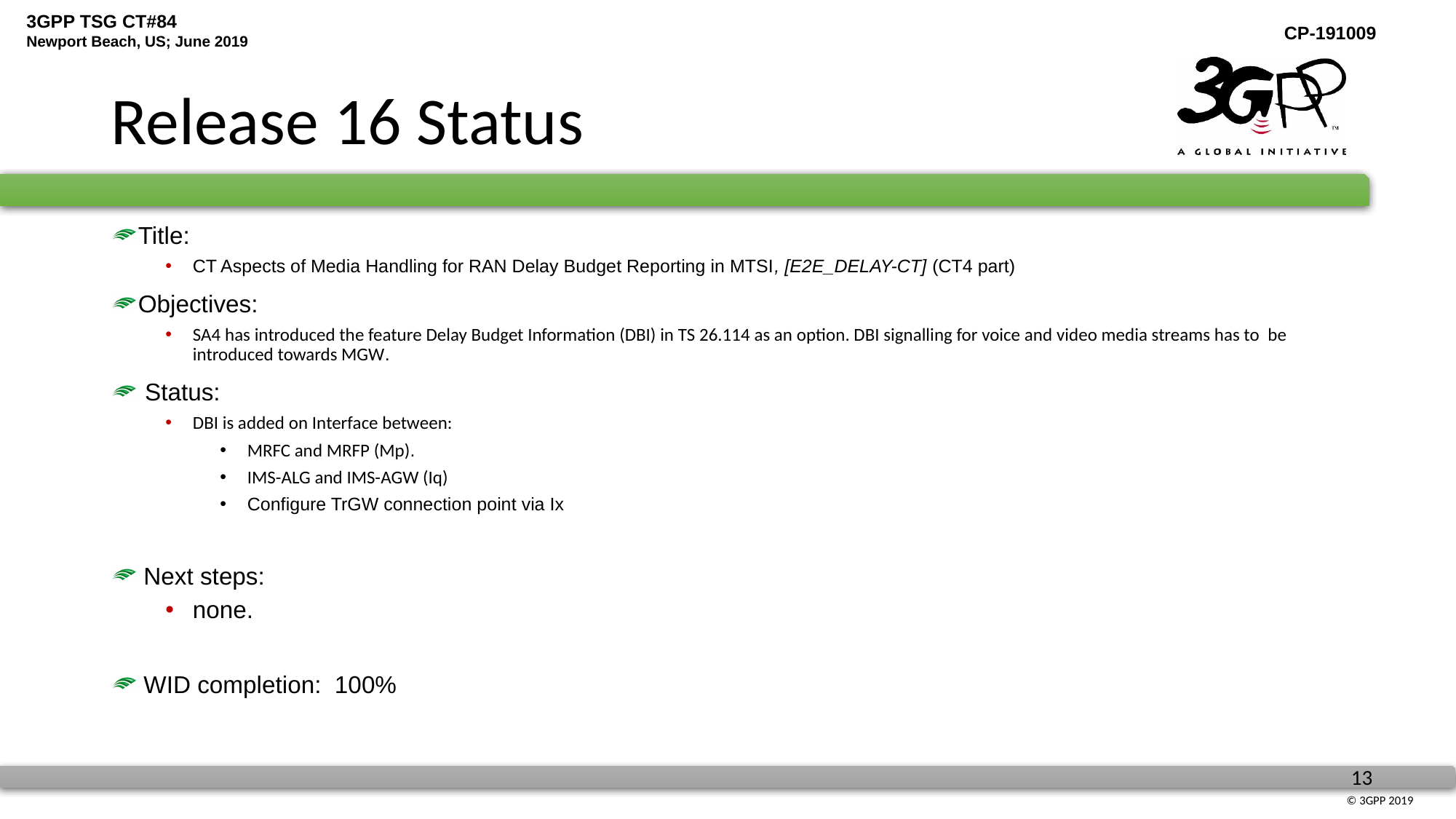

# Release 16 Status
Title:
CT Aspects of Media Handling for RAN Delay Budget Reporting in MTSI, [E2E_DELAY-CT] (CT4 part)
Objectives:
SA4 has introduced the feature Delay Budget Information (DBI) in TS 26.114 as an option. DBI signalling for voice and video media streams has to  be introduced towards MGW.
 Status:
DBI is added on Interface between:
MRFC and MRFP (Mp).
IMS-ALG and IMS-AGW (Iq)
Configure TrGW connection point via Ix

 Next steps:
none.

 WID completion:  100%